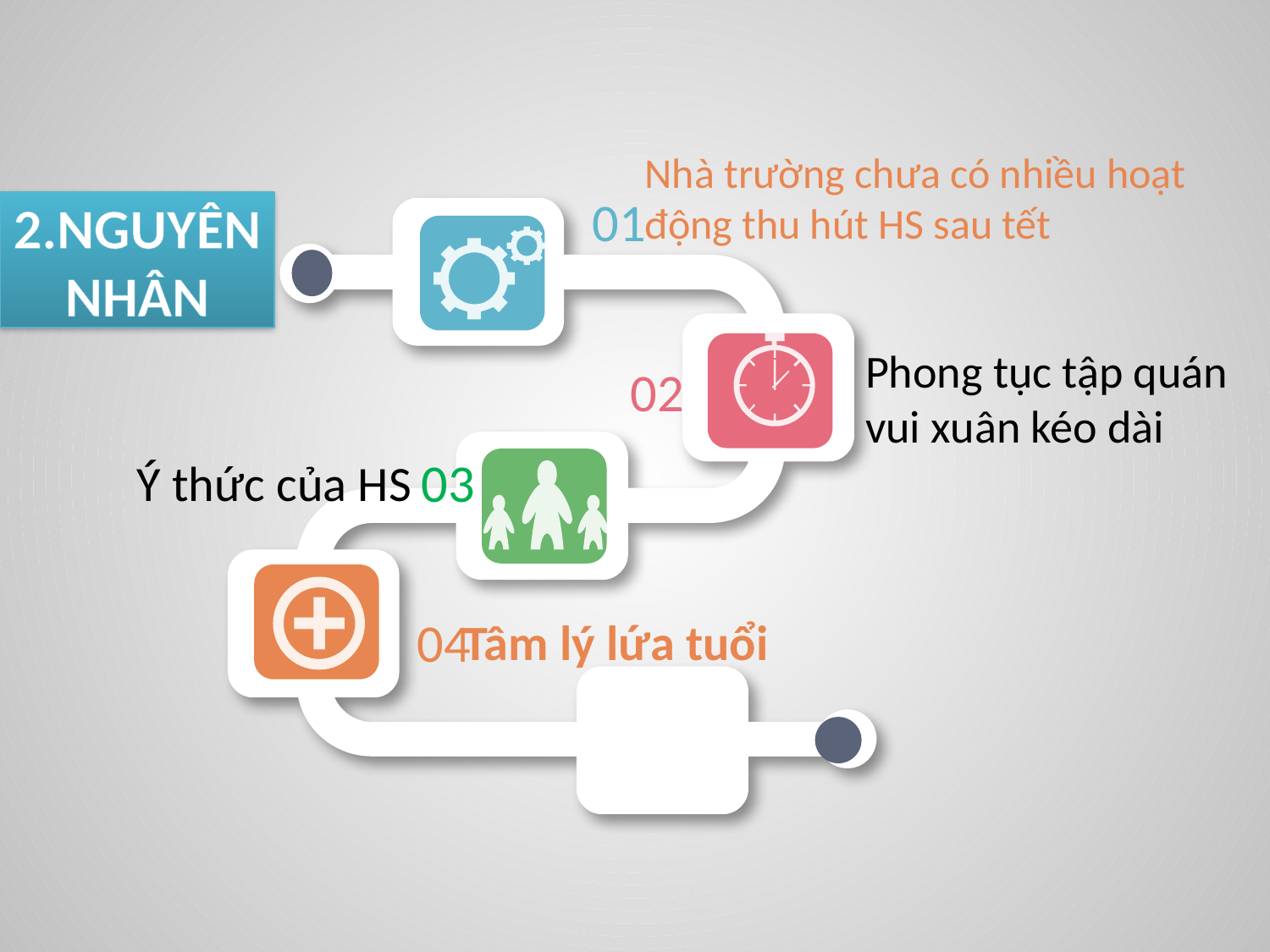

Nhà trường chưa có nhiều hoạt động thu hút HS sau tết
01
2.NGUYÊN NHÂN

Phong tục tập quán vui xuân kéo dài
02
03
Ý thức của HS

04
 Tâm lý lứa tuổi